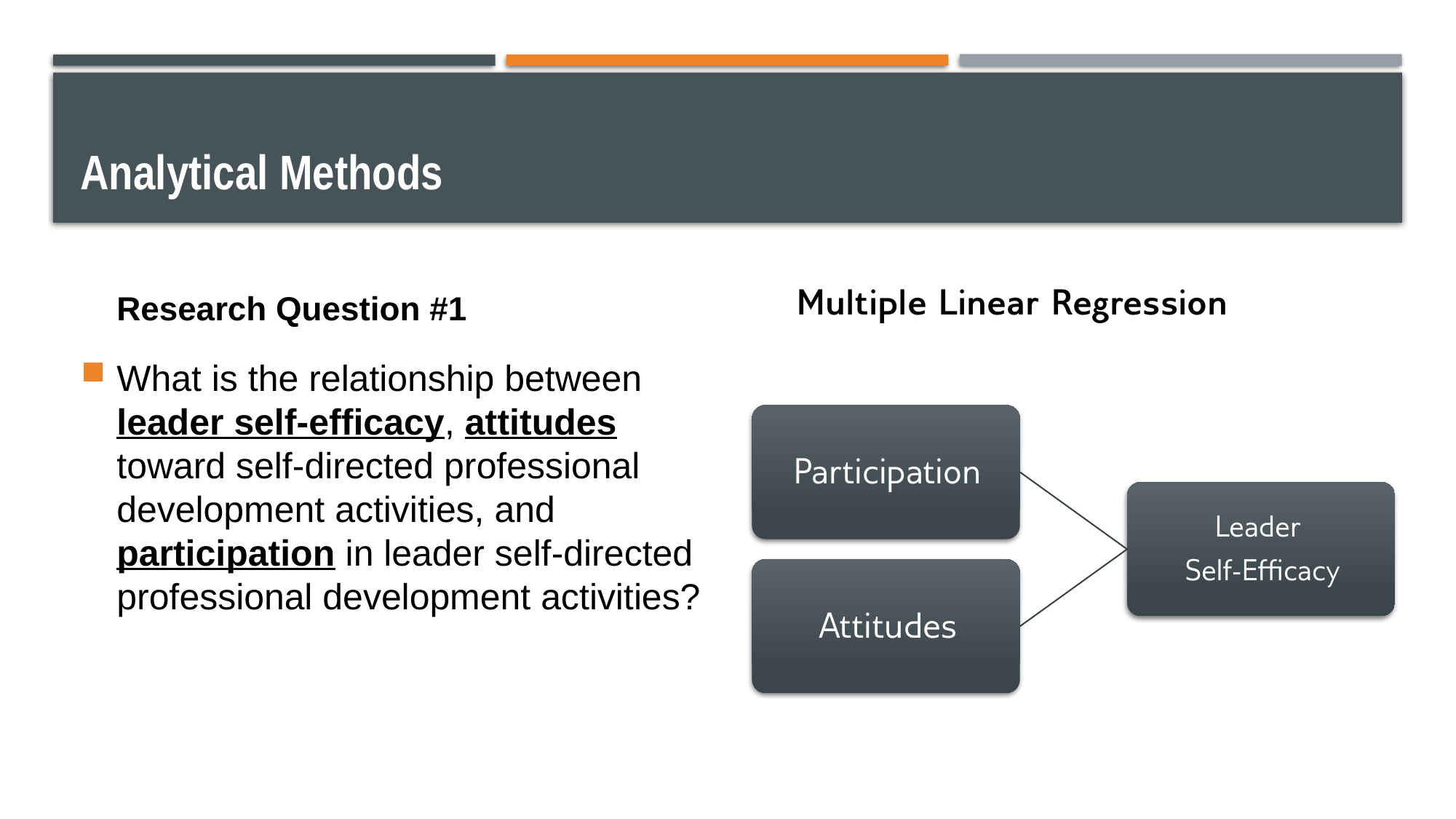

# Analytical Methods
Leader
Self-Efficacy

Participation

Attitudes
Research Question #1
Multiple Linear Regression
What is the relationship between leader self-efficacy, attitudes toward self-directed professional development activities, and participation in leader self-directed professional development activities?